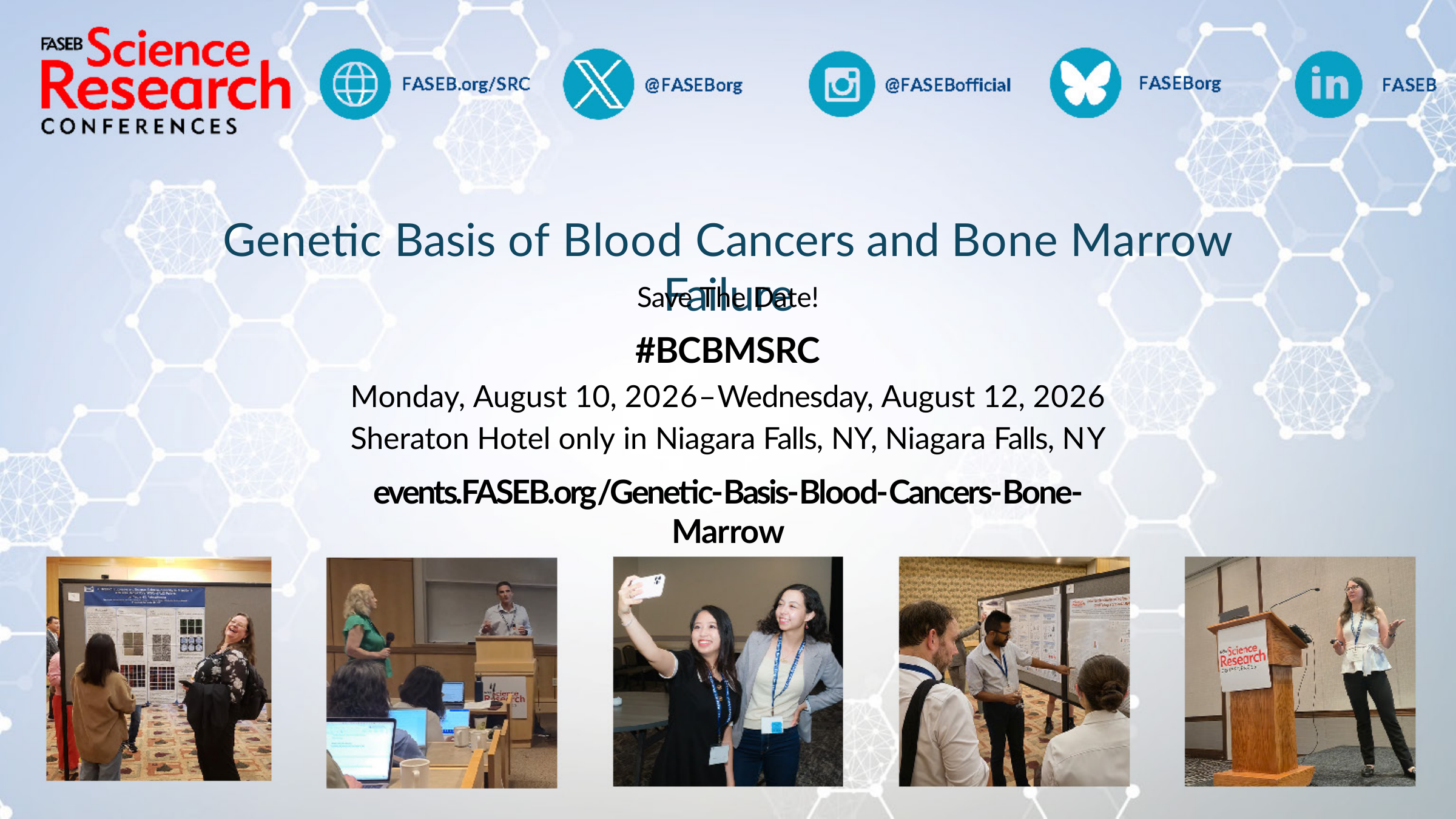

# Genetic Basis of Blood Cancers and Bone Marrow Failure
Save The Date!
#BCBMSRC
Monday, August 10, 2026–Wednesday, August 12, 2026 Sheraton Hotel only in Niagara Falls, NY, Niagara Falls, NY
events.FASEB.org/Genetic-Basis-Blood-Cancers-Bone-Marrow